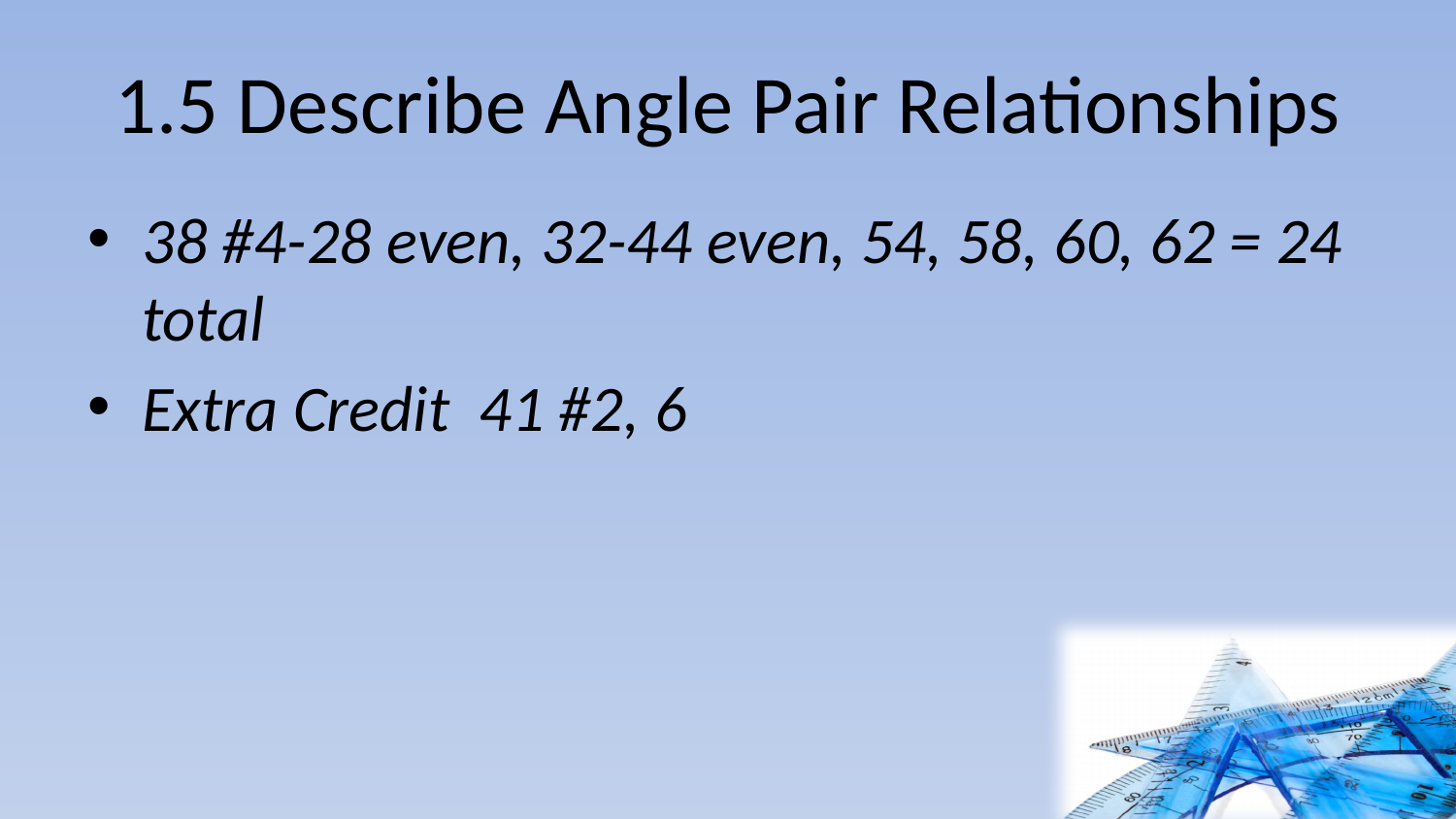

# 1.5 Describe Angle Pair Relationships
38 #4-28 even, 32-44 even, 54, 58, 60, 62 = 24 total
Extra Credit  41 #2, 6